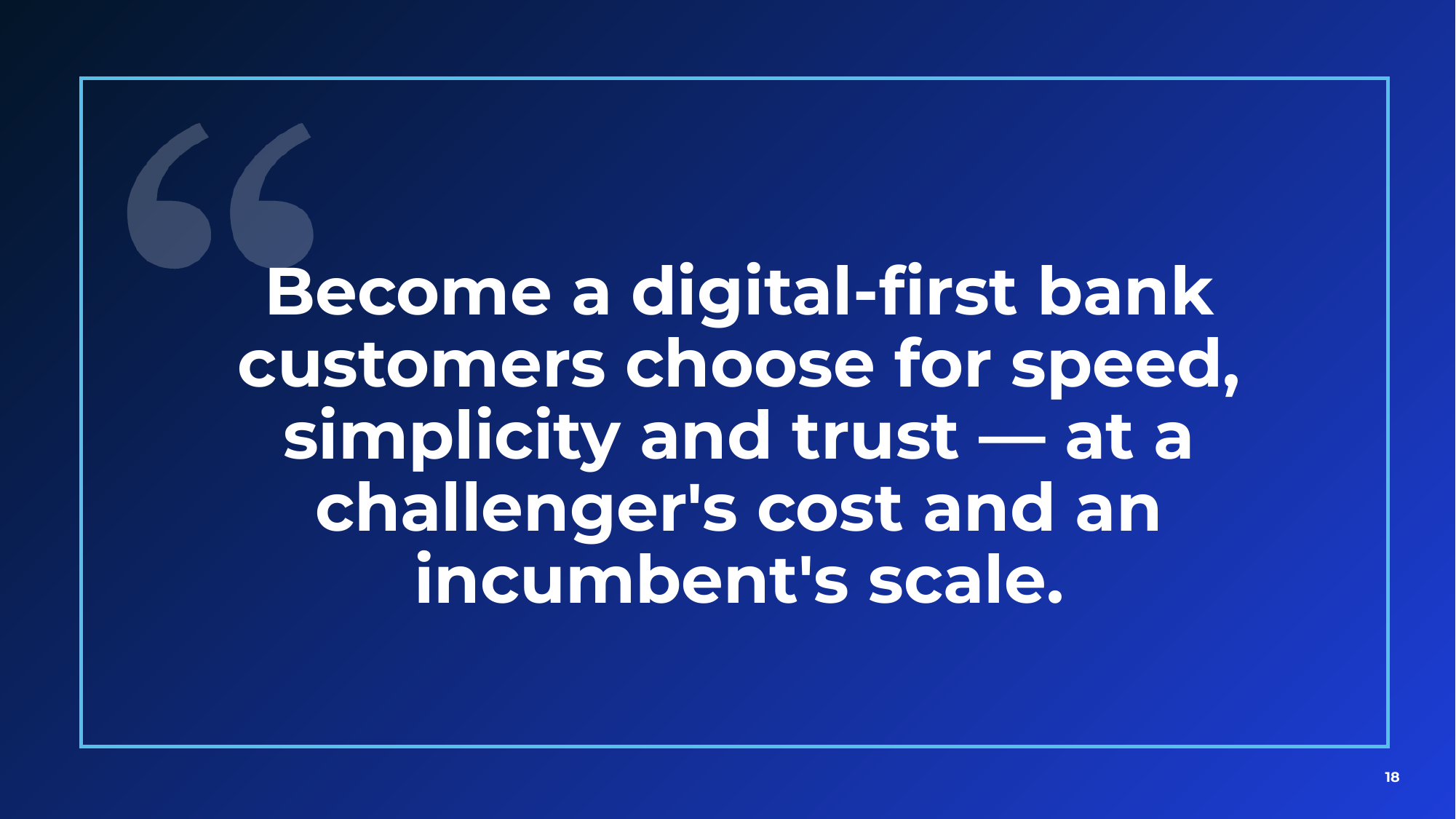

# Become a digital-first bank customers choose for speed, simplicity and trust — at a challenger's cost and an incumbent's scale.
18